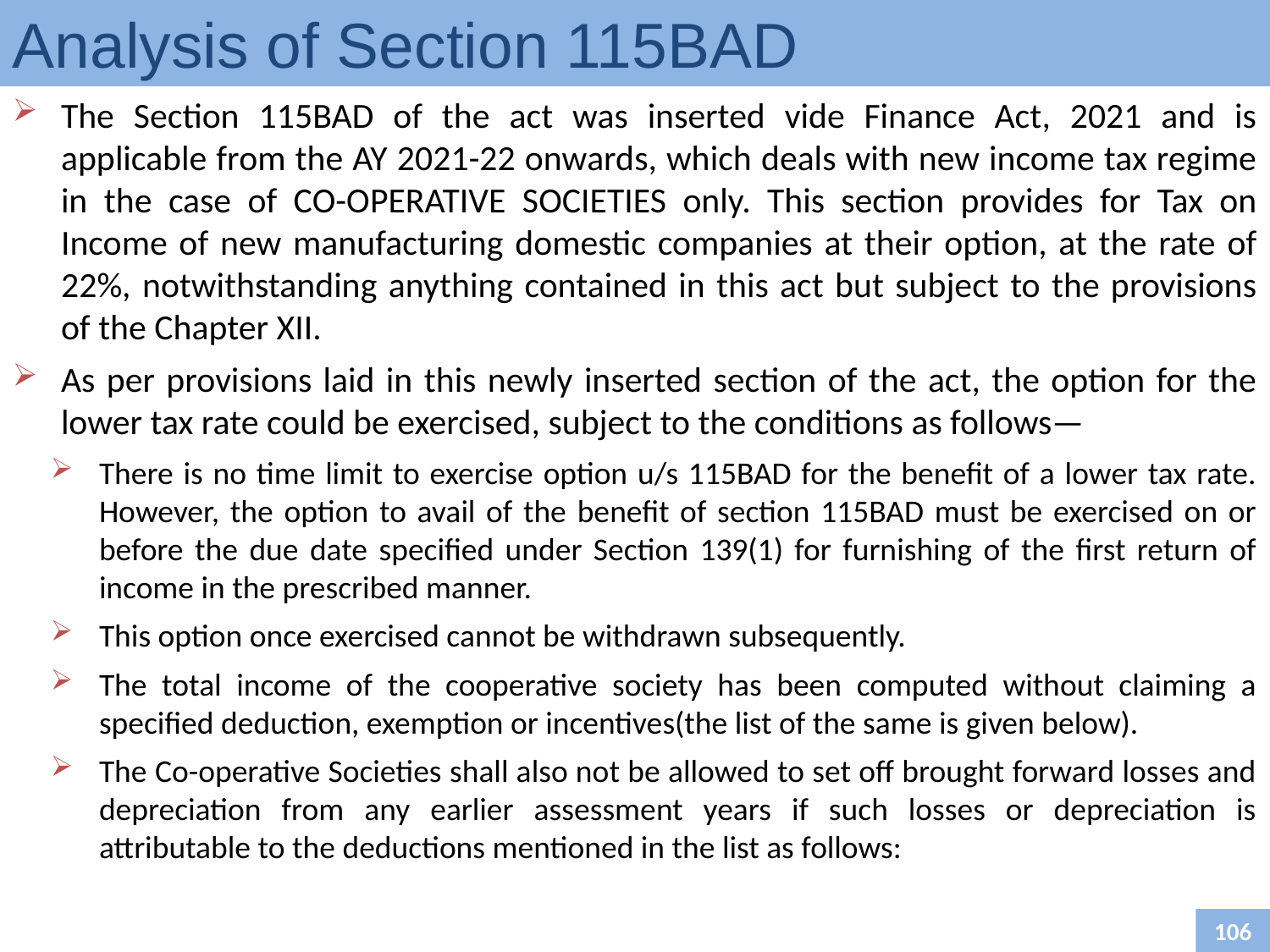

Analysis of Section 115BAD
The Section 115BAD of the act was inserted vide Finance Act, 2021 and is applicable from the AY 2021-22 onwards, which deals with new income tax regime in the case of CO-OPERATIVE SOCIETIES only. This section provides for Tax on Income of new manufacturing domestic companies at their option, at the rate of 22%, notwithstanding anything contained in this act but subject to the provisions of the Chapter XII.
As per provisions laid in this newly inserted section of the act, the option for the lower tax rate could be exercised, subject to the conditions as follows—
There is no time limit to exercise option u/s 115BAD for the benefit of a lower tax rate. However, the option to avail of the benefit of section 115BAD must be exercised on or before the due date specified under Section 139(1) for furnishing of the first return of income in the prescribed manner.
This option once exercised cannot be withdrawn subsequently.
The total income of the cooperative society has been computed without claiming a specified deduction, exemption or incentives(the list of the same is given below).
The Co-operative Societies shall also not be allowed to set off brought forward losses and depreciation from any earlier assessment years if such losses or depreciation is attributable to the deductions mentioned in the list as follows:

106